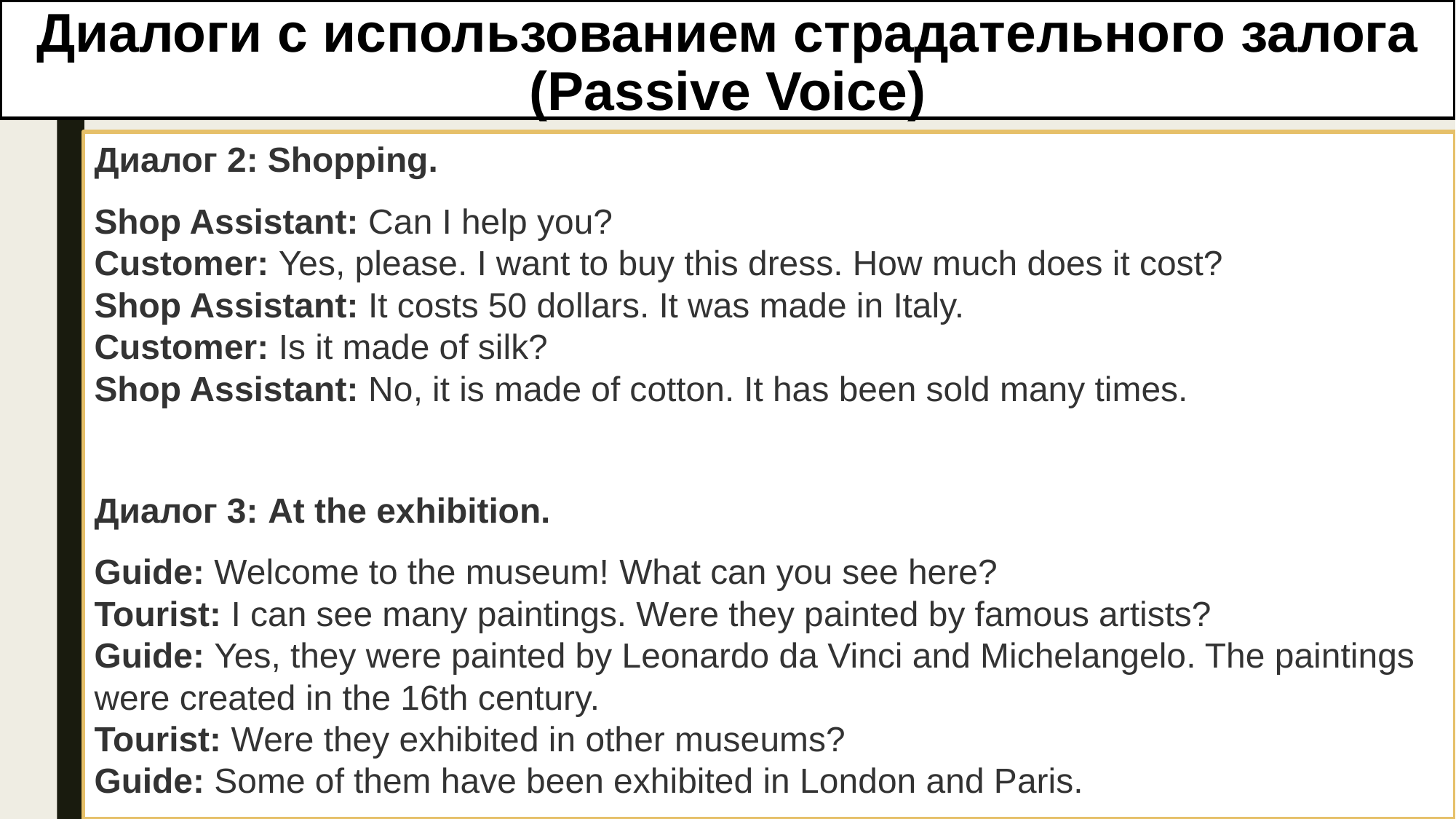

# Диалоги с использованием страдательного залога (Passive Voice)
Диалог 2: Shopping.
Shop Assistant: Can I help you?
Customer: Yes, please. I want to buy this dress. How much does it cost?
Shop Assistant: It costs 50 dollars. It was made in Italy.
Customer: Is it made of silk?
Shop Assistant: No, it is made of cotton. It has been sold many times.

Диалог 3: At the exhibition.
Guide: Welcome to the museum! What can you see here?
Tourist: I can see many paintings. Were they painted by famous artists?
Guide: Yes, they were painted by Leonardo da Vinci and Michelangelo. The paintings were created in the 16th century.
Tourist: Were they exhibited in other museums?
Guide: Some of them have been exhibited in London and Paris.